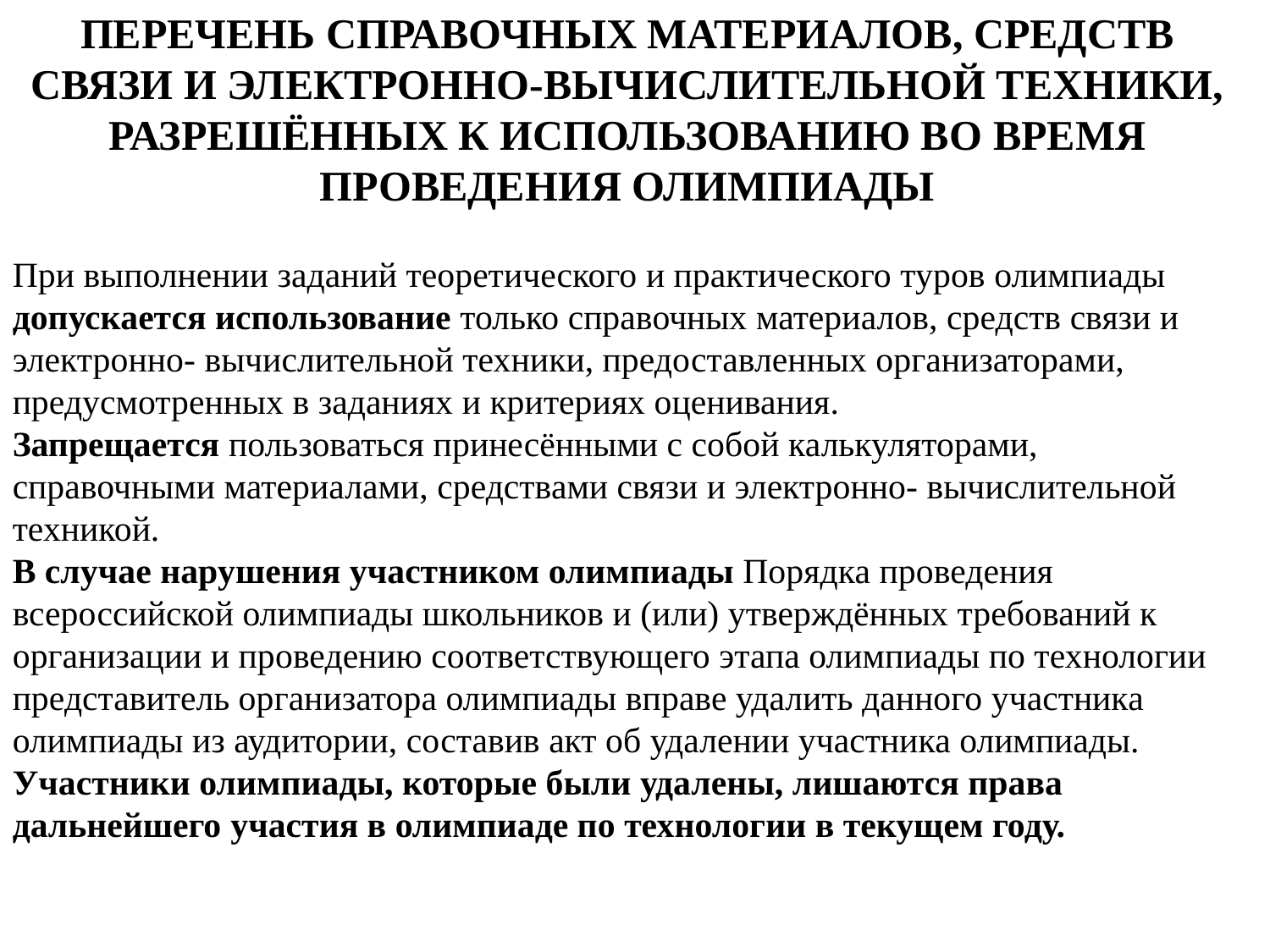

ПЕРЕЧЕНЬ СПРАВОЧНЫХ МАТЕРИАЛОВ, СРЕДСТВ СВЯЗИ И ЭЛЕКТРОННО-ВЫЧИСЛИТЕЛЬНОЙ ТЕХНИКИ, РАЗРЕШЁННЫХ К ИСПОЛЬЗОВАНИЮ ВО ВРЕМЯ ПРОВЕДЕНИЯ ОЛИМПИАДЫ

При выполнении заданий теоретического и практического туров олимпиады допускается использование только справочных материалов, средств связи и электронно- вычислительной техники, предоставленных организаторами, предусмотренных в заданиях и критериях оценивания.
Запрещается пользоваться принесёнными с собой калькуляторами, справочными материалами, средствами связи и электронно- вычислительной техникой.
В случае нарушения участником олимпиады Порядка проведения всероссийской олимпиады школьников и (или) утверждённых требований к организации и проведению соответствующего этапа олимпиады по технологии представитель организатора олимпиады вправе удалить данного участника олимпиады из аудитории, составив акт об удалении участника олимпиады.
Участники олимпиады, которые были удалены, лишаются права дальнейшего участия в олимпиаде по технологии в текущем году.